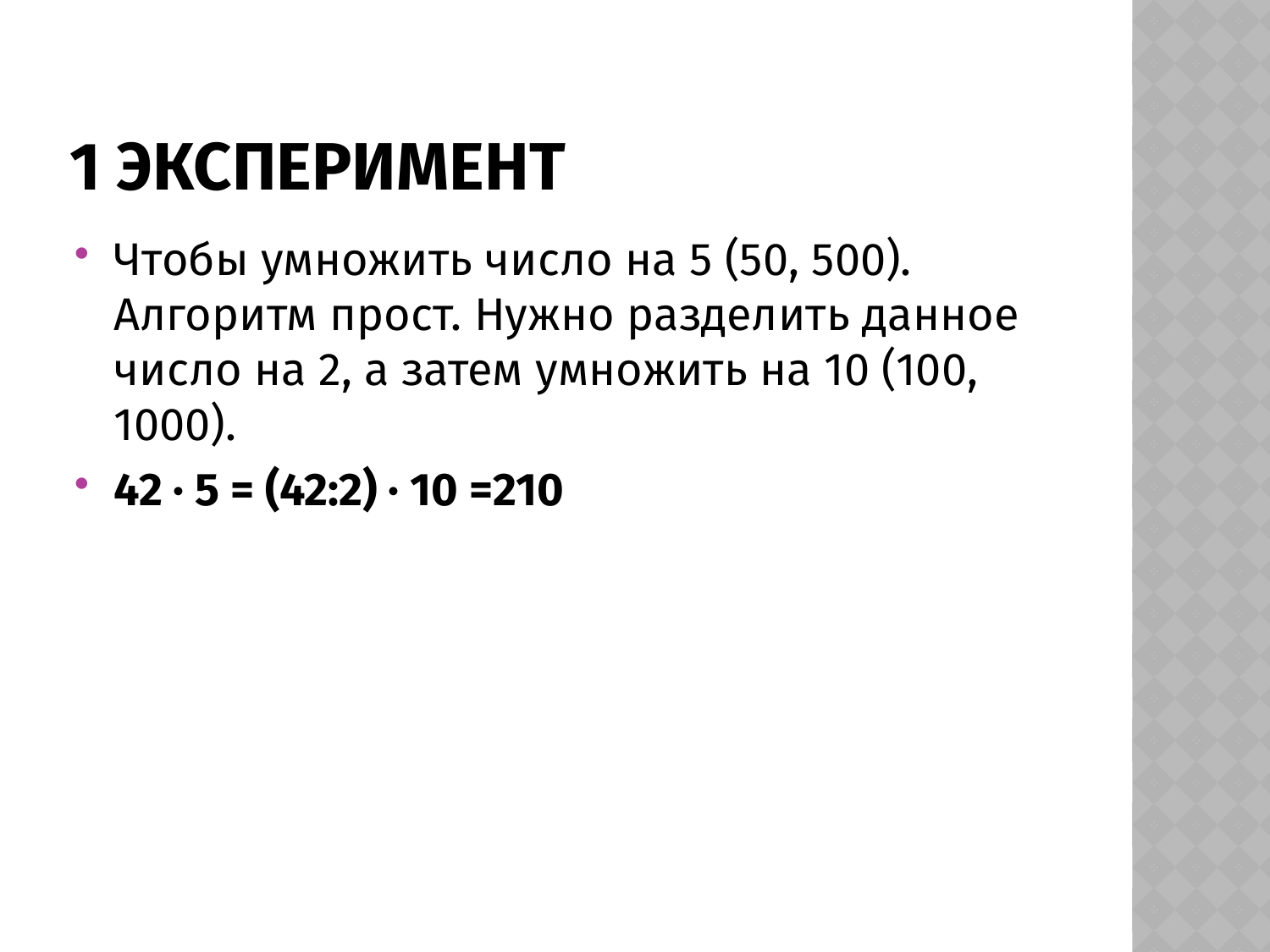

# 1 эксперимент
Чтобы умножить число на 5 (50, 500). Алгоритм прост. Нужно разделить данное число на 2, а затем умножить на 10 (100, 1000).
42 ∙ 5 = (42:2) ∙ 10 =210